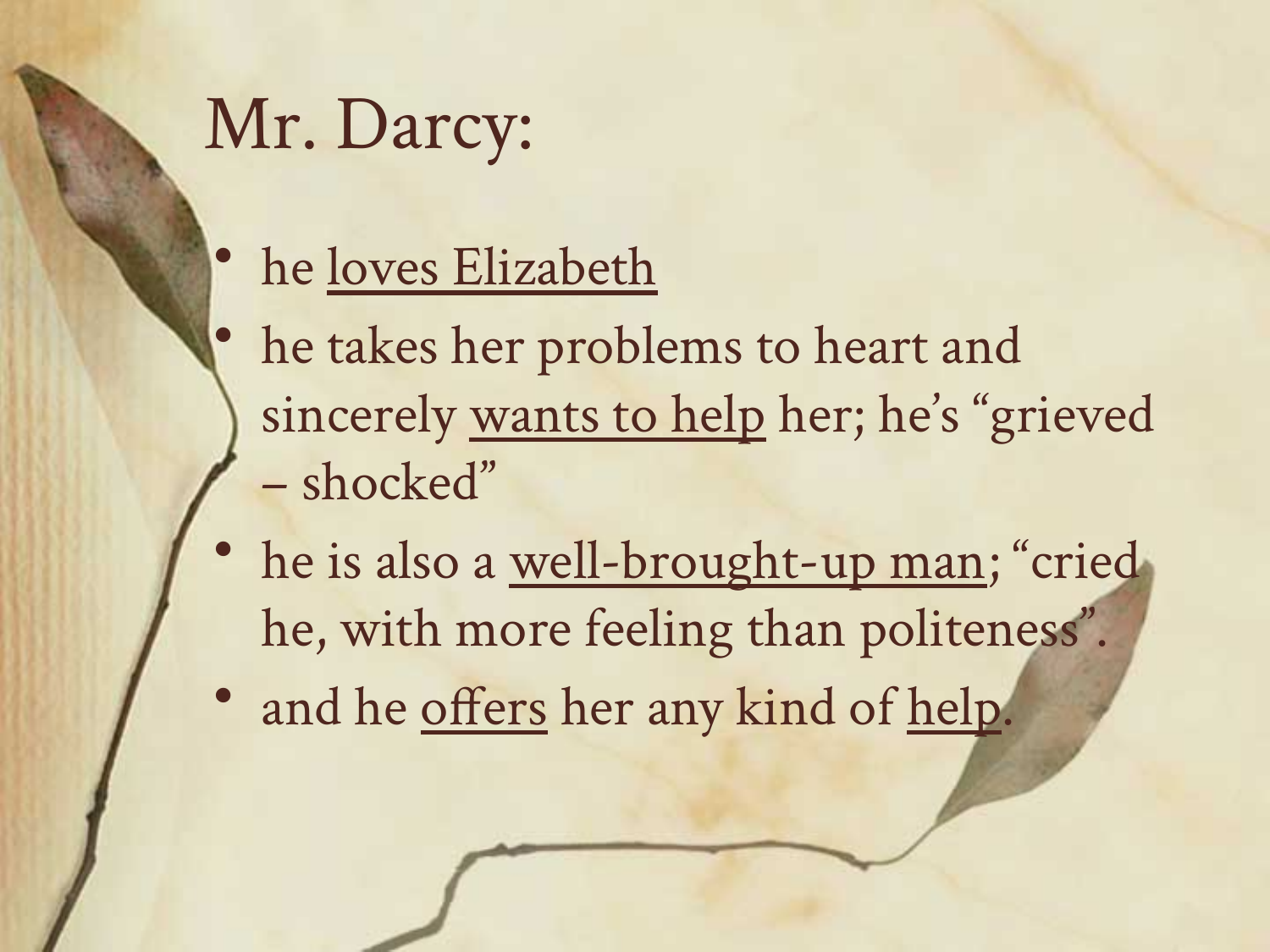

Mr. Darcy:
he loves Elizabeth
he takes her problems to heart and sincerely wants to help her; he’s “grieved – shocked”
he is also a well-brought-up man; “cried he, with more feeling than politeness”.
and he offers her any kind of help.